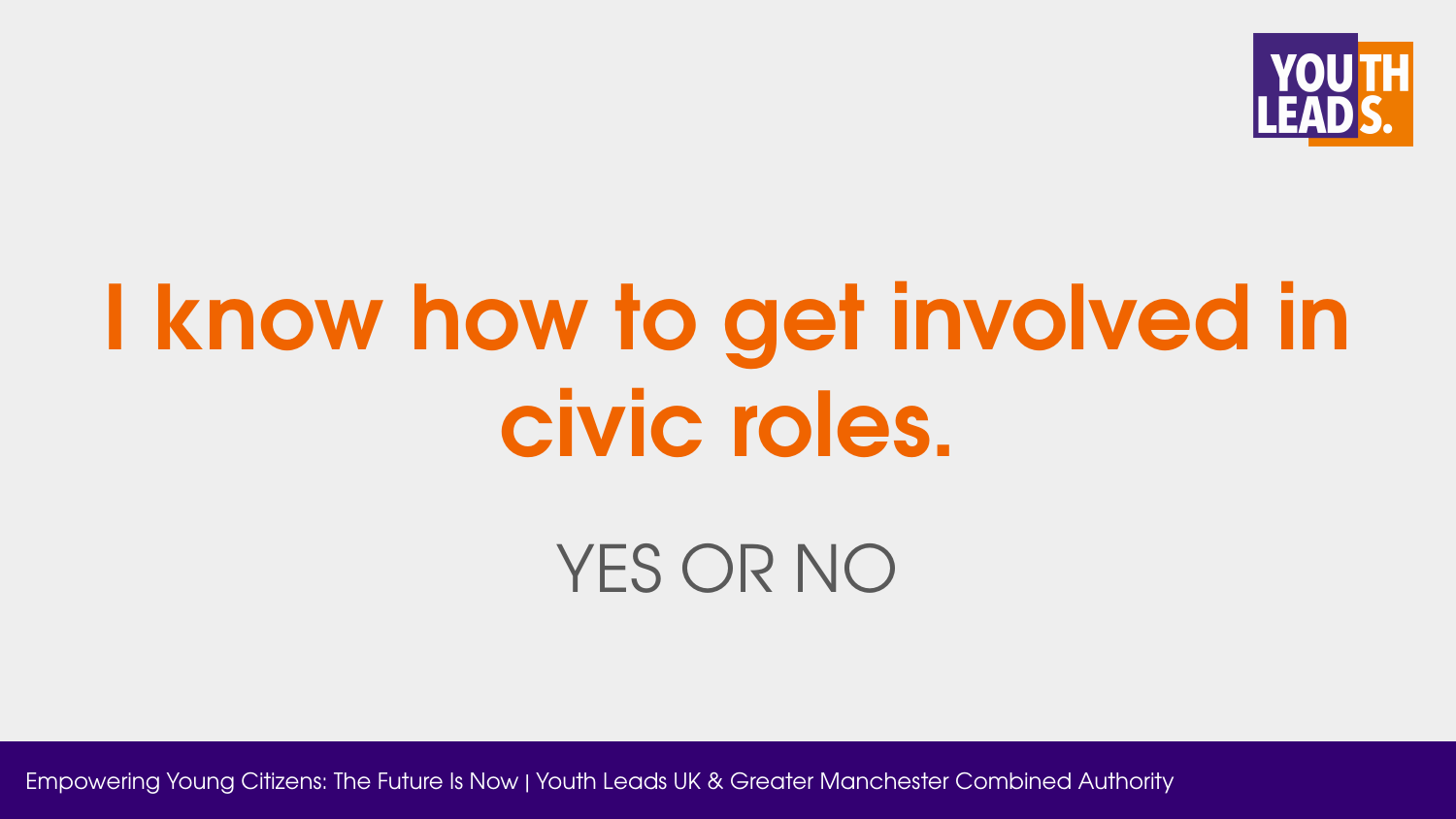

# I know how to get involved in civic roles.
YES OR NO